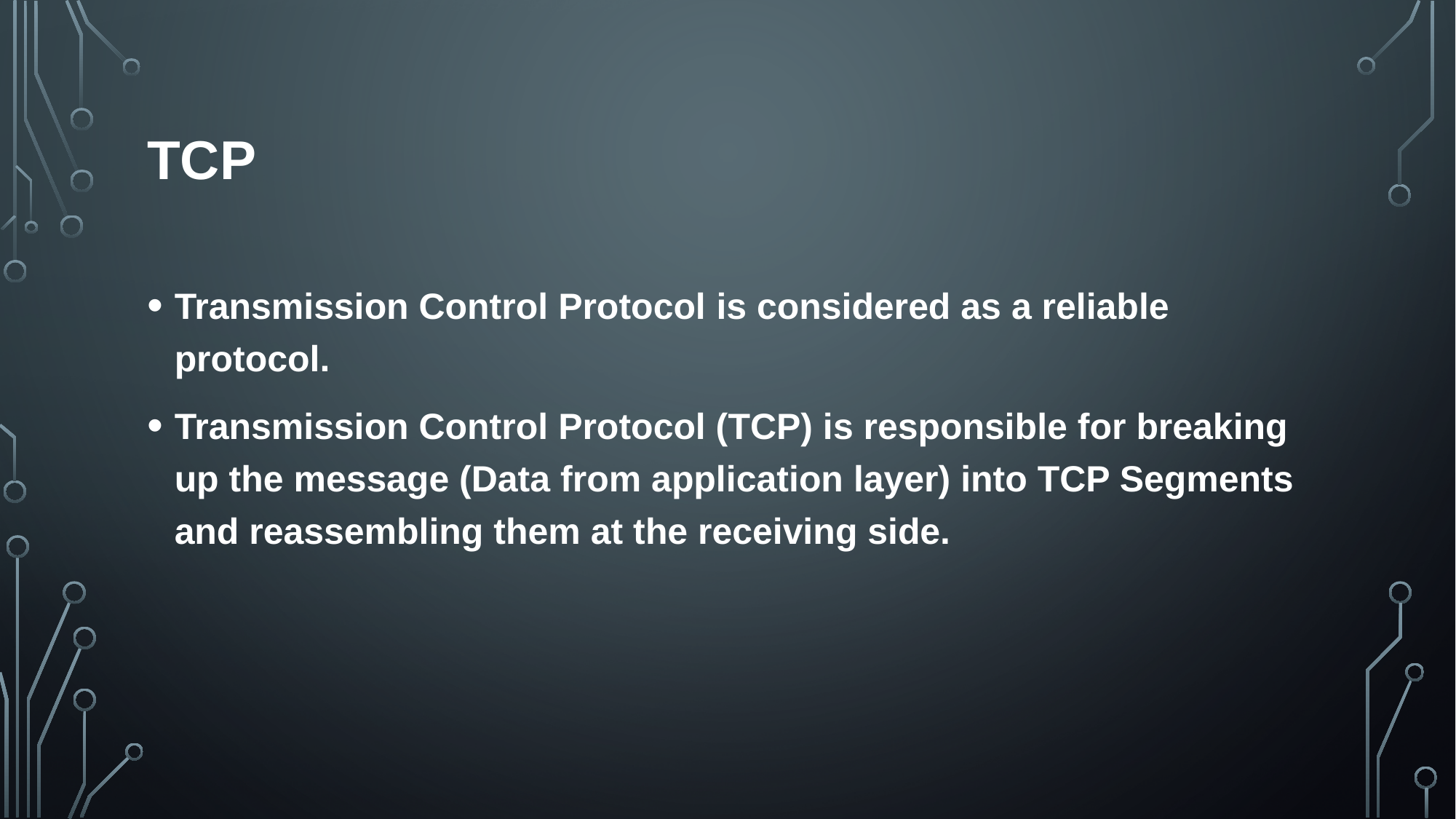

# TCP
Transmission Control Protocol is considered as a reliable protocol.
Transmission Control Protocol (TCP) is responsible for breaking up the message (Data from application layer) into TCP Segments and reassembling them at the receiving side.